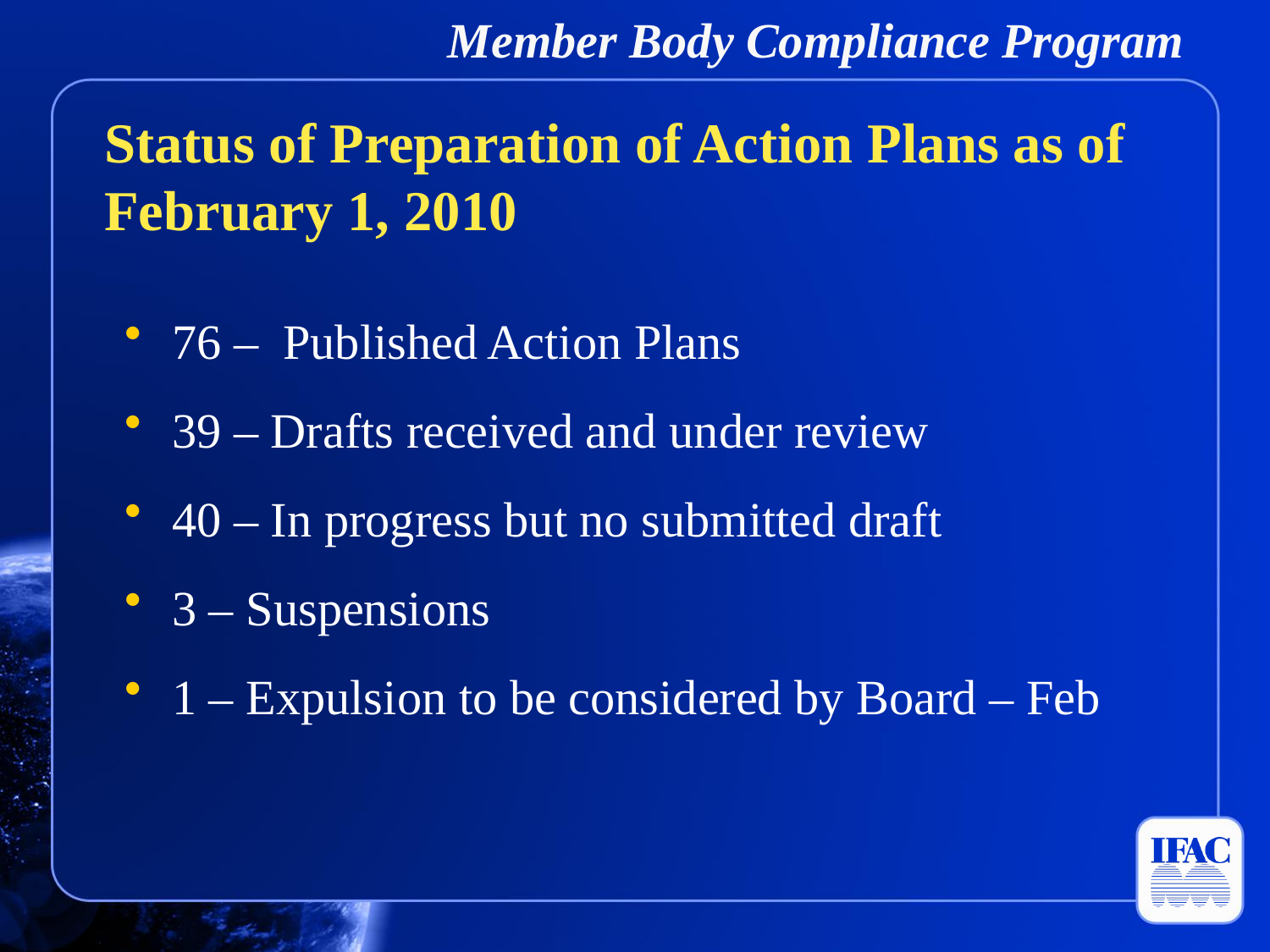

# Member Body Compliance Program
Status of Preparation of Action Plans as of February 1, 2010

76 –  Published Action Plans
39 – Drafts received and under review
40 – In progress but no submitted draft
3 – Suspensions
1 – Expulsion to be considered by Board – Feb